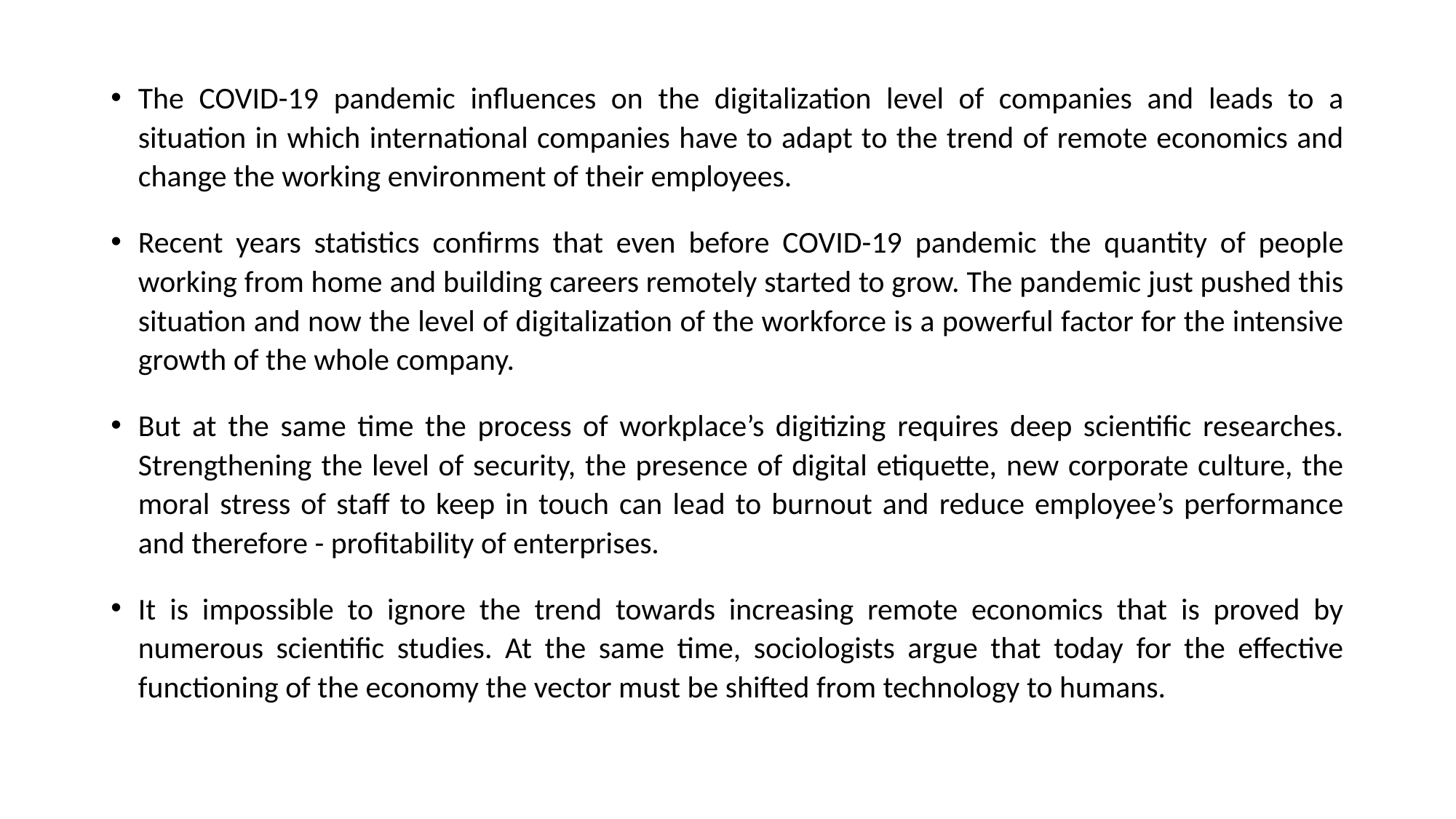

The COVID-19 pandemic influences on the digitalization level of companies and leads to a situation in which international companies have to adapt to the trend of remote economics and change the working environment of their employees.
Recent years statistics confirms that even before COVID-19 pandemic the quantity of people working from home and building careers remotely started to grow. The pandemic just pushed this situation and now the level of digitalization of the workforce is a powerful factor for the intensive growth of the whole company.
But at the same time the process of workplace’s digitizing requires deep scientific researches. Strengthening the level of security, the presence of digital etiquette, new corporate culture, the moral stress of staff to keep in touch can lead to burnout and reduce employee’s performance and therefore - profitability of enterprises.
It is impossible to ignore the trend towards increasing remote economics that is proved by numerous scientific studies. At the same time, sociologists argue that today for the effective functioning of the economy the vector must be shifted from technology to humans.